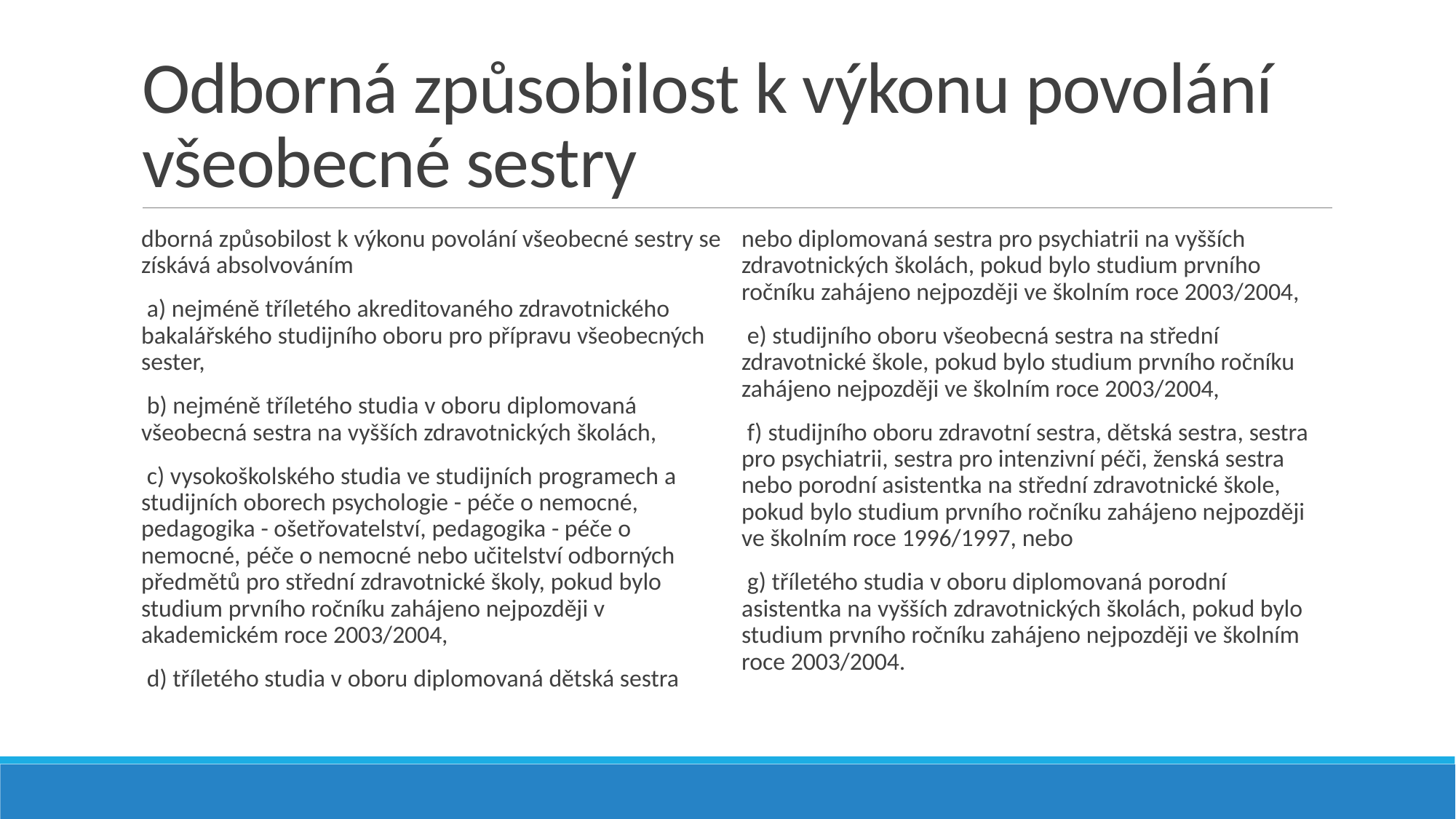

# Odborná způsobilost k výkonu povolání všeobecné sestry
dborná způsobilost k výkonu povolání všeobecné sestry se získává absolvováním
 a) nejméně tříletého akreditovaného zdravotnického bakalářského studijního oboru pro přípravu všeobecných sester,
 b) nejméně tříletého studia v oboru diplomovaná všeobecná sestra na vyšších zdravotnických školách,
 c) vysokoškolského studia ve studijních programech a studijních oborech psychologie - péče o nemocné, pedagogika - ošetřovatelství, pedagogika - péče o nemocné, péče o nemocné nebo učitelství odborných předmětů pro střední zdravotnické školy, pokud bylo studium prvního ročníku zahájeno nejpozději v akademickém roce 2003/2004,
 d) tříletého studia v oboru diplomovaná dětská sestra nebo diplomovaná sestra pro psychiatrii na vyšších zdravotnických školách, pokud bylo studium prvního ročníku zahájeno nejpozději ve školním roce 2003/2004,
 e) studijního oboru všeobecná sestra na střední zdravotnické škole, pokud bylo studium prvního ročníku zahájeno nejpozději ve školním roce 2003/2004,
 f) studijního oboru zdravotní sestra, dětská sestra, sestra pro psychiatrii, sestra pro intenzivní péči, ženská sestra nebo porodní asistentka na střední zdravotnické škole, pokud bylo studium prvního ročníku zahájeno nejpozději ve školním roce 1996/1997, nebo
 g) tříletého studia v oboru diplomovaná porodní asistentka na vyšších zdravotnických školách, pokud bylo studium prvního ročníku zahájeno nejpozději ve školním roce 2003/2004.